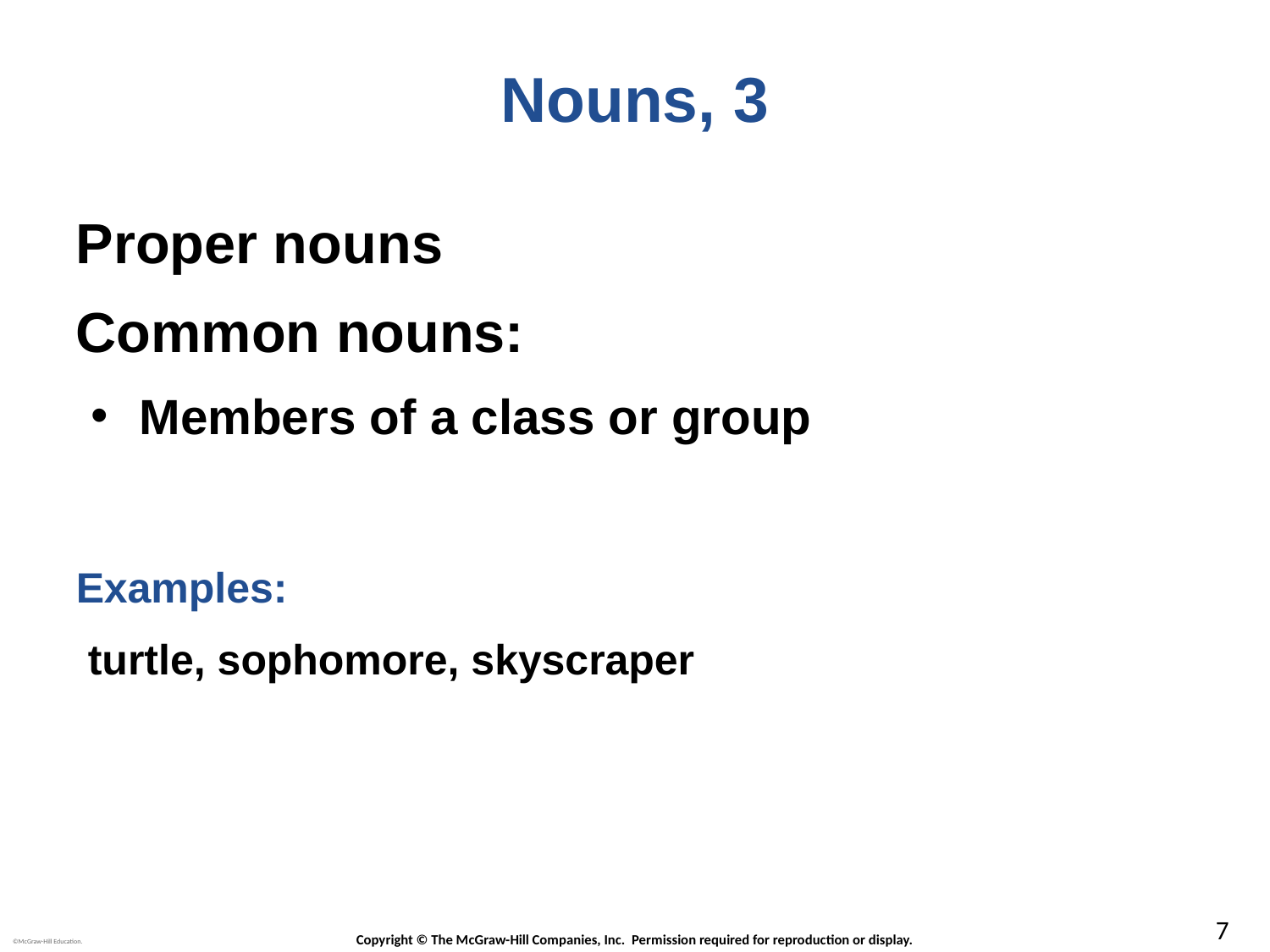

# Nouns, 3
Proper nouns
Common nouns:
Members of a class or group
Examples:
 turtle, sophomore, skyscraper